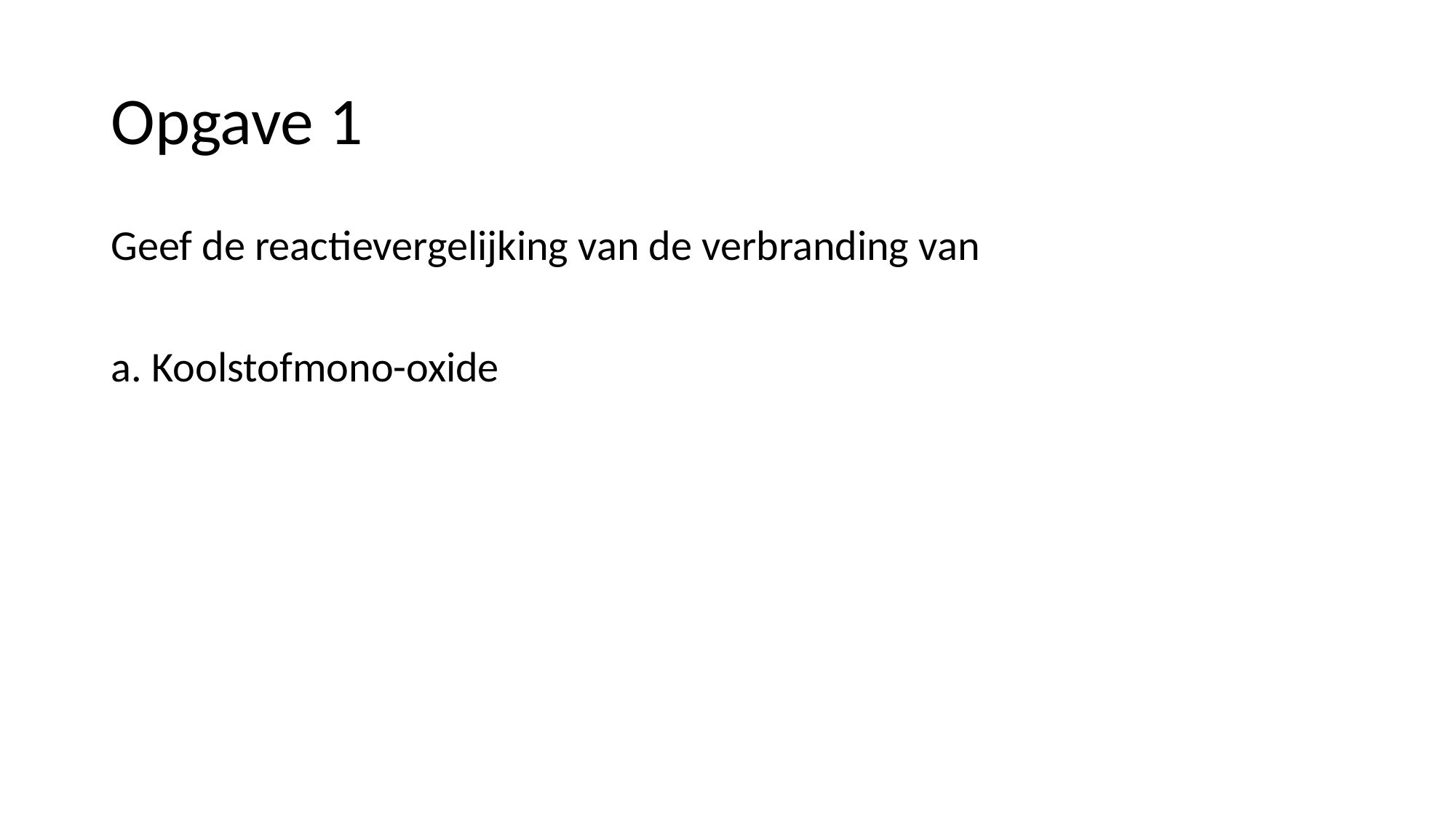

# Opgave 1
Geef de reactievergelijking van de verbranding van

a. Koolstofmono-oxide